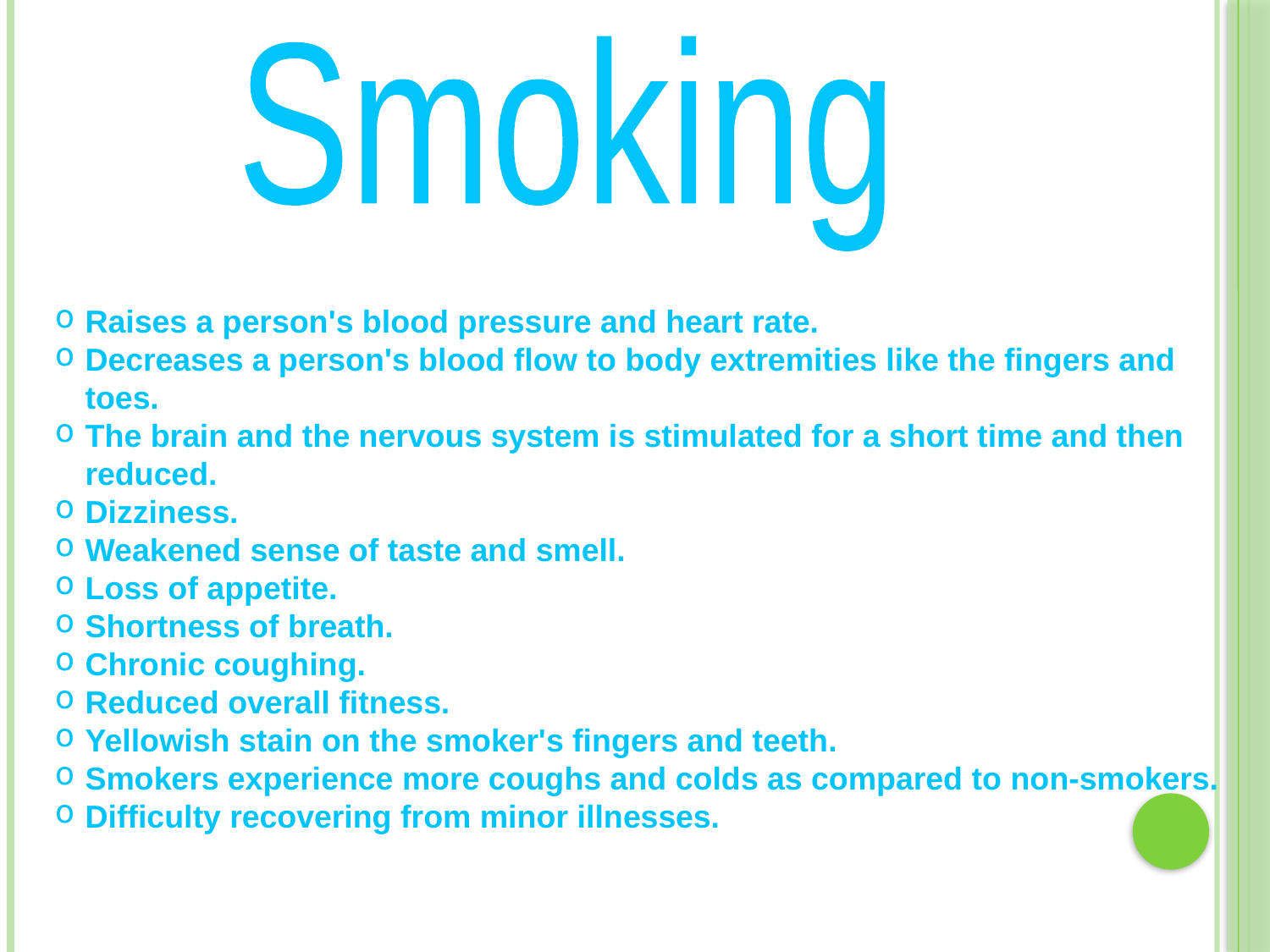

Smoking
#

Raises a person's blood pressure and heart rate.
Decreases a person's blood flow to body extremities like the fingers and      toes.
The brain and the nervous system is stimulated for a short time and then reduced.
Dizziness.
Weakened sense of taste and smell.
Loss of appetite.
Shortness of breath.
Chronic coughing.
Reduced overall fitness.
Yellowish stain on the smoker's fingers and teeth.
Smokers experience more coughs and colds as compared to non-smokers.
Difficulty recovering from minor illnesses.